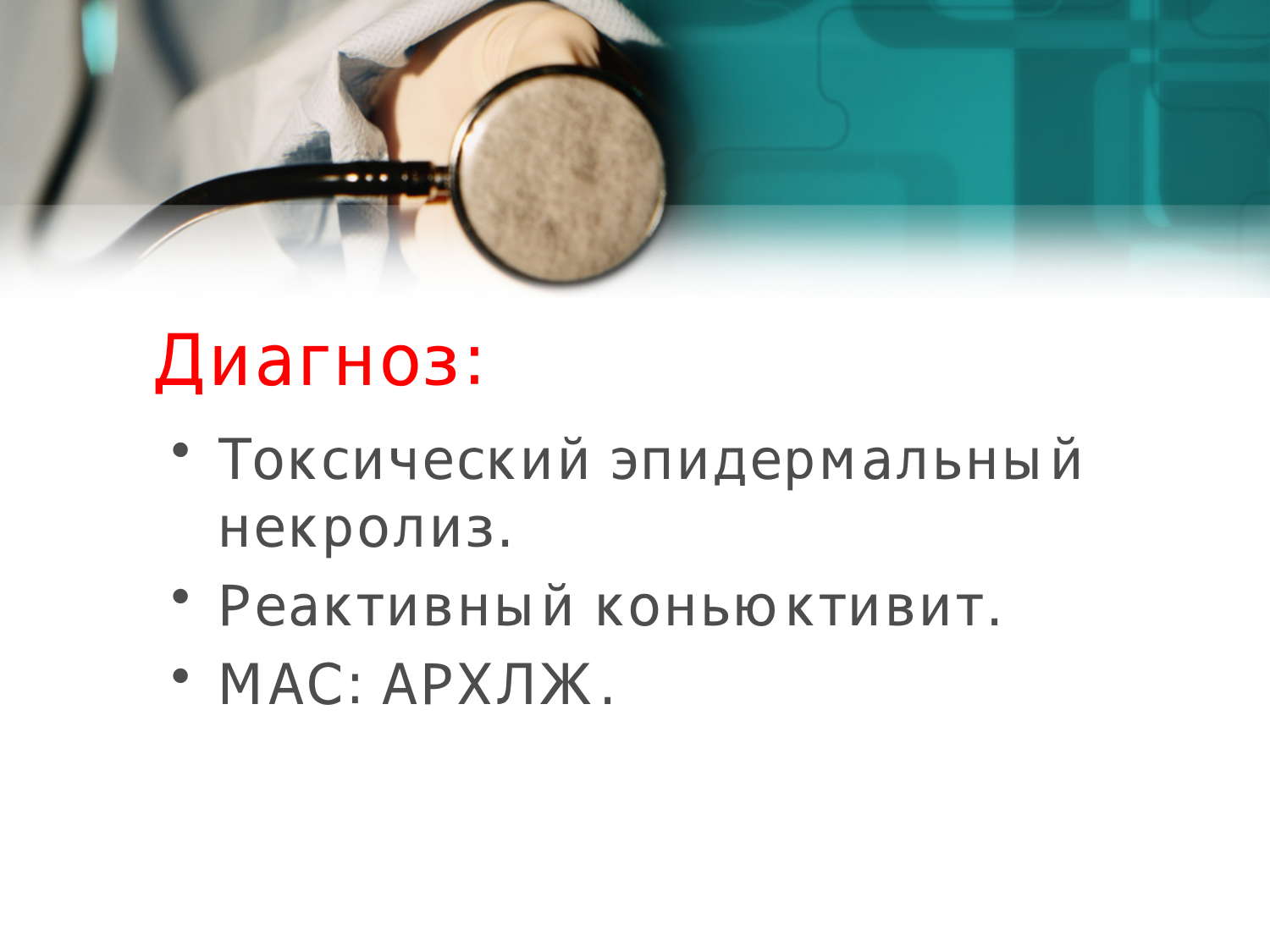

# Диагноз:
Токсический эпидермальный некролиз.
Реактивный коньюктивит.
МАС: АРХЛЖ.